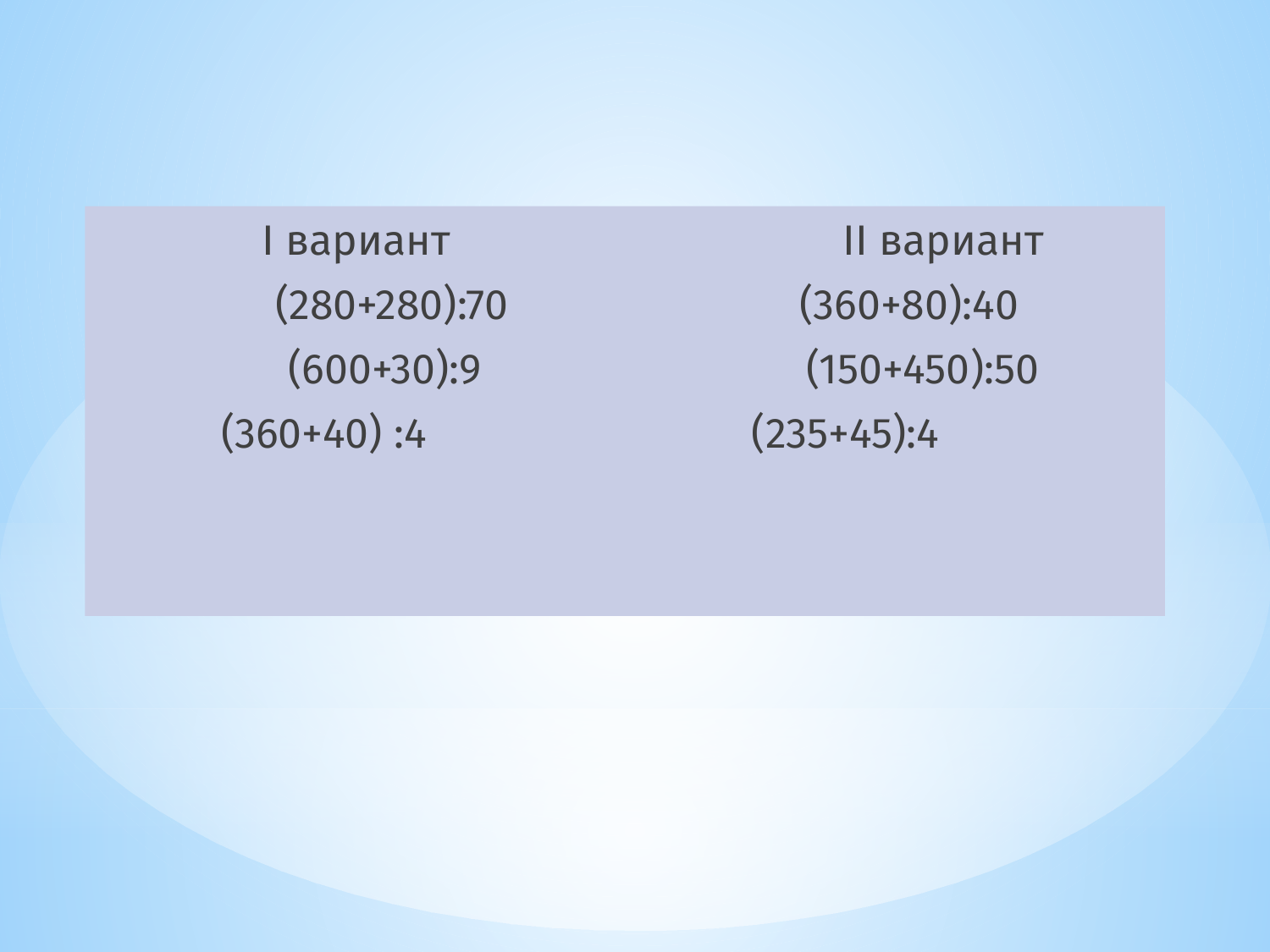

I вариант                                   II вариант
    (280+280):70                          (360+80):40
       (600+30):9                             (150+450):50
           (360+40) :4                             (235+45):4